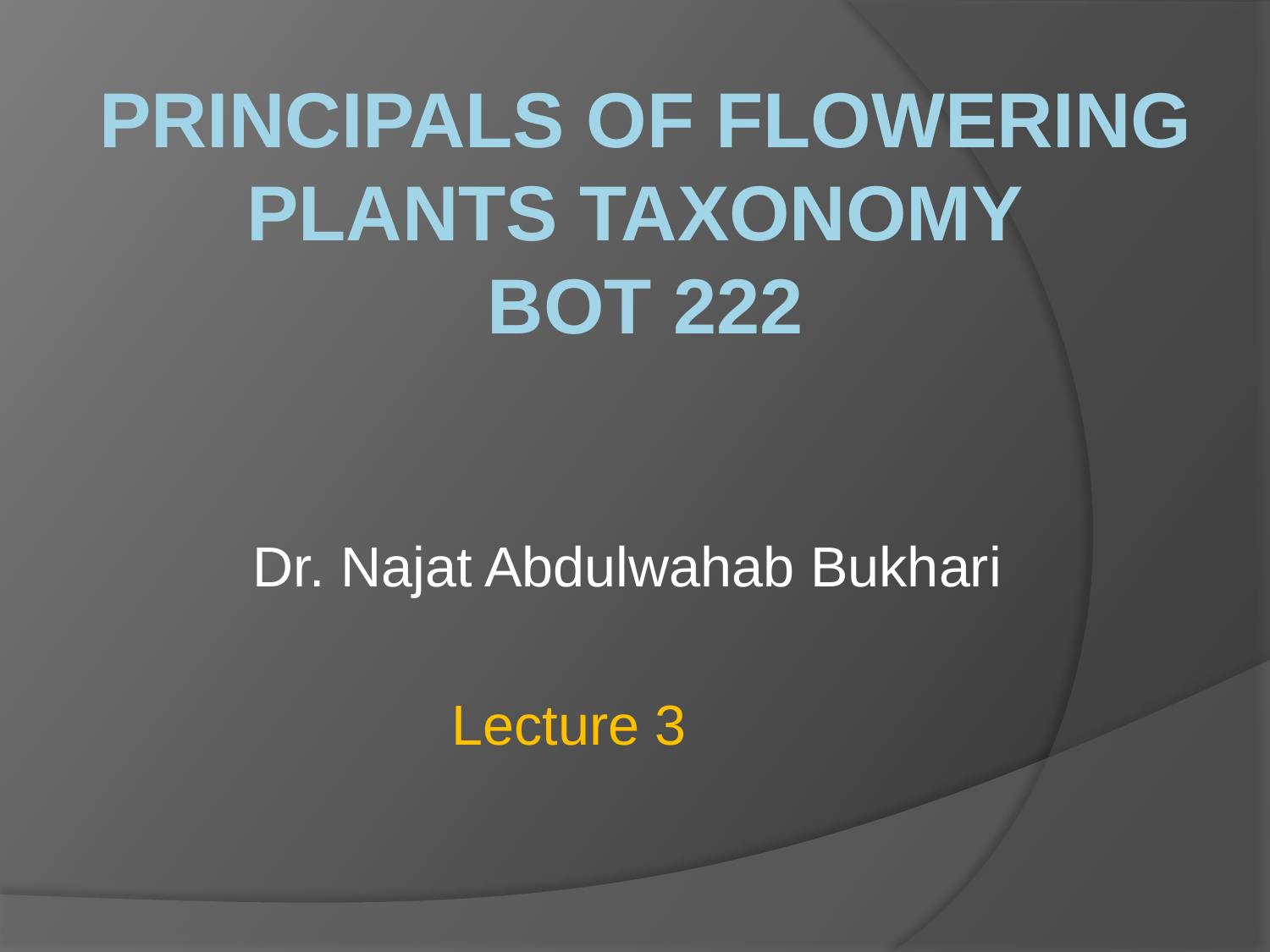

# Principals of Flowering Plants Taxonomy BOT 222
Dr. Najat Abdulwahab Bukhari
Lecture 3